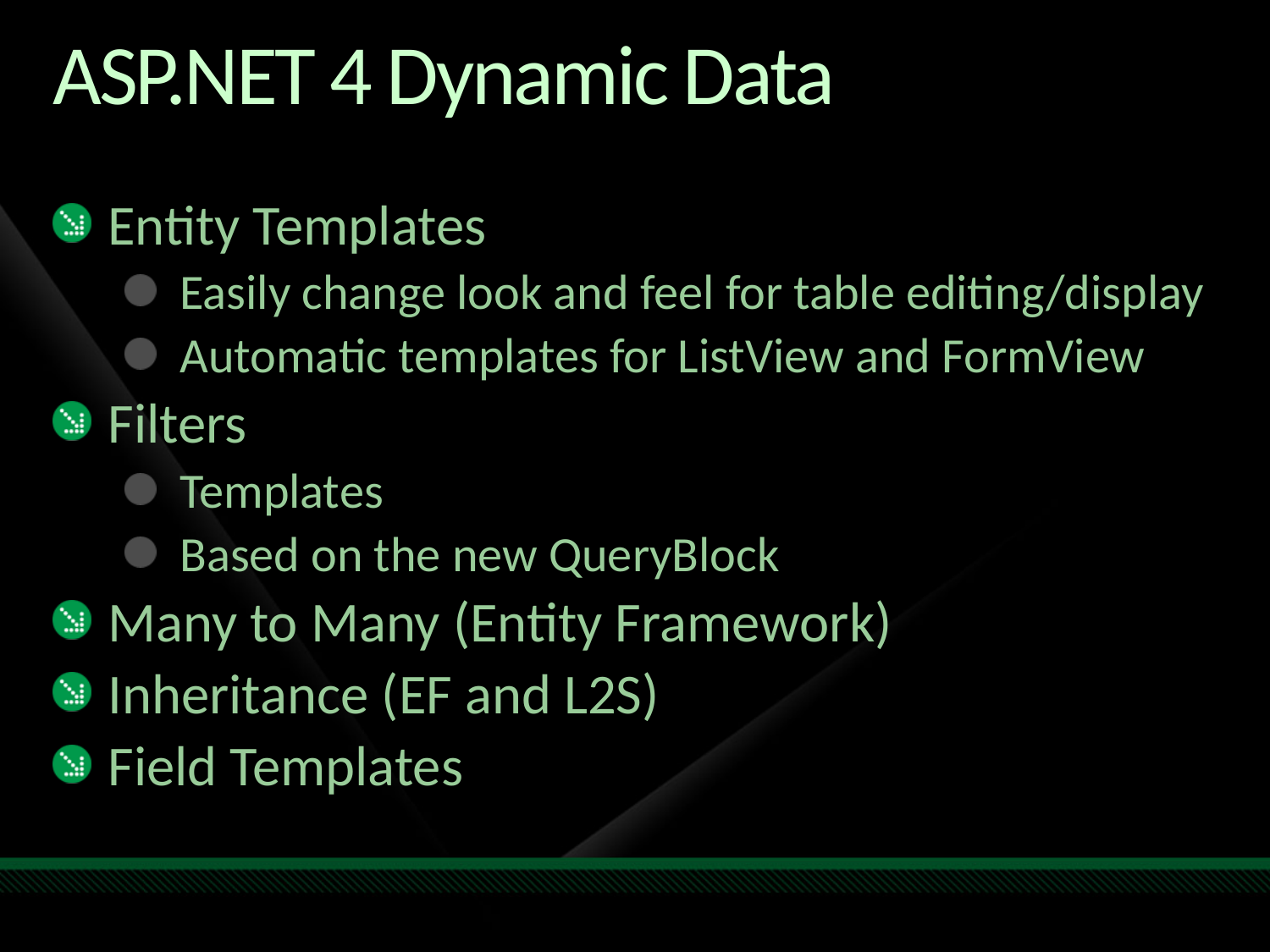

# ASP.NET 4 Dynamic Data
Entity Templates
Easily change look and feel for table editing/display
Automatic templates for ListView and FormView
Filters
Templates
Based on the new QueryBlock
Many to Many (Entity Framework)
Inheritance (EF and L2S)
Field Templates